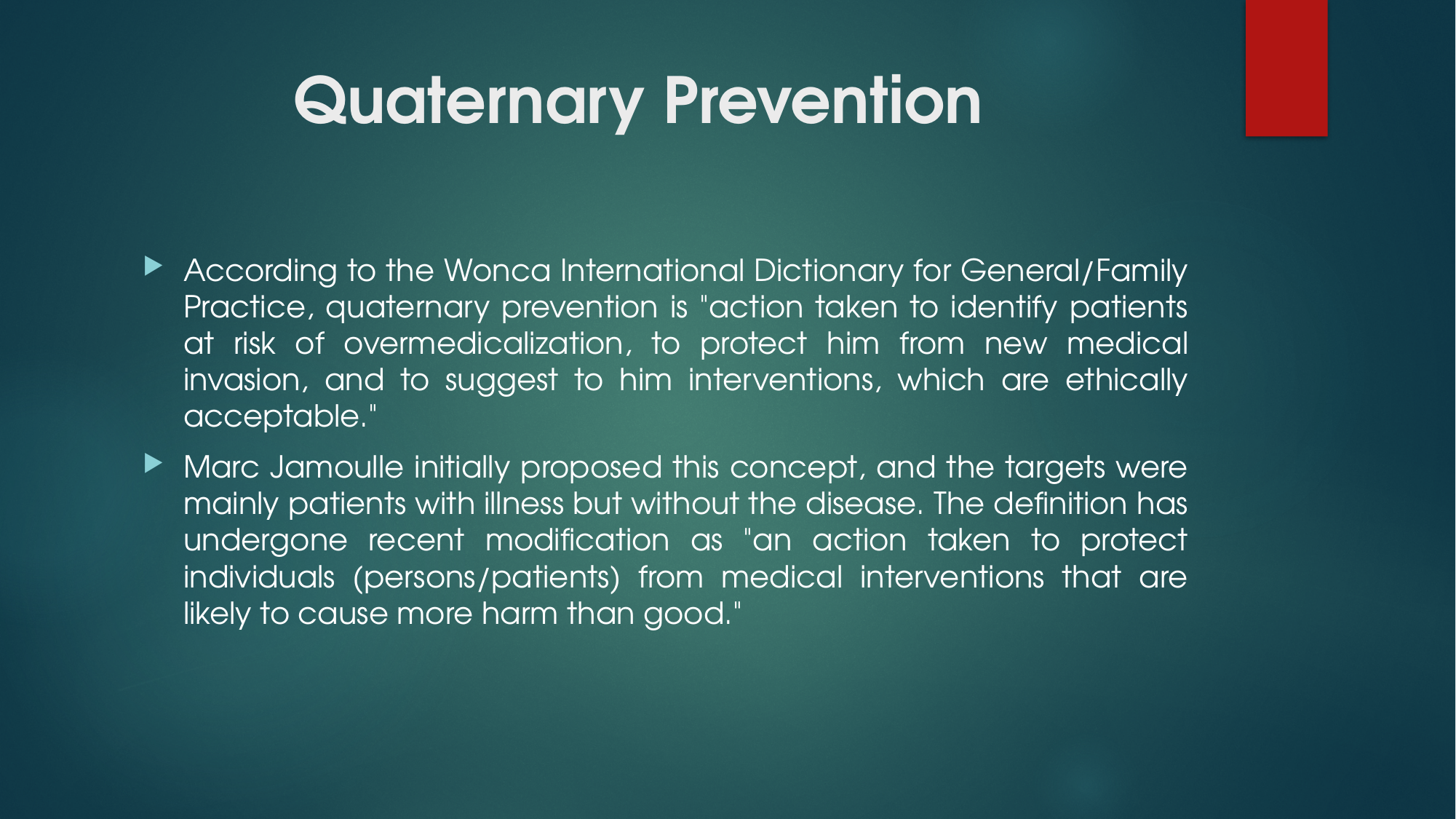

# Quaternary Prevention
According to the Wonca International Dictionary for General/Family Practice, quaternary prevention is "action taken to identify patients at risk of overmedicalization, to protect him from new medical invasion, and to suggest to him interventions, which are ethically acceptable."
Marc Jamoulle initially proposed this concept, and the targets were mainly patients with illness but without the disease. The definition has undergone recent modification as "an action taken to protect individuals (persons/patients) from medical interventions that are likely to cause more harm than good."